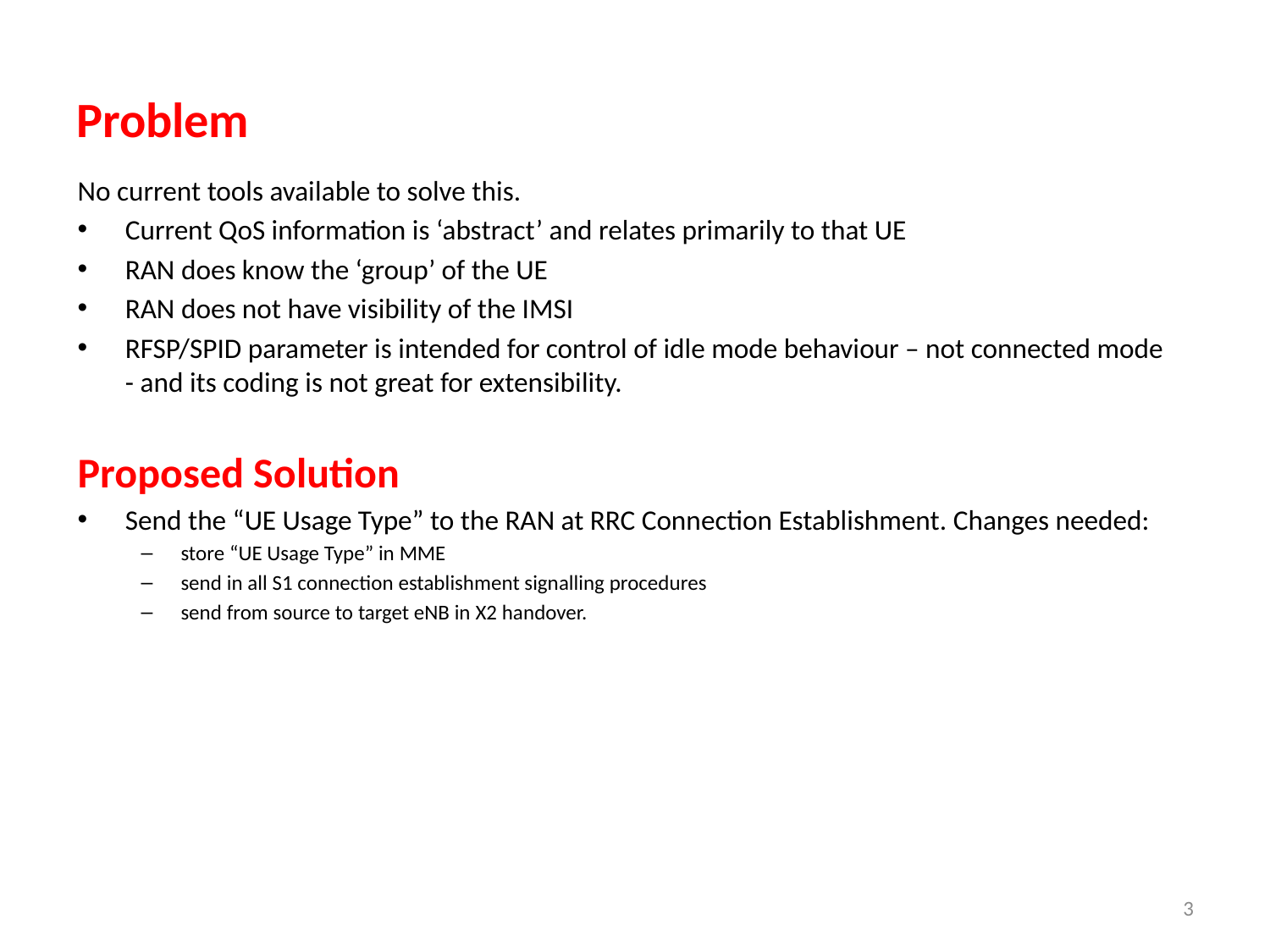

# Problem
No current tools available to solve this.
Current QoS information is ‘abstract’ and relates primarily to that UE
RAN does know the ‘group’ of the UE
RAN does not have visibility of the IMSI
RFSP/SPID parameter is intended for control of idle mode behaviour – not connected mode
- and its coding is not great for extensibility.

Proposed Solution
Send the “UE Usage Type” to the RAN at RRC Connection Establishment. Changes needed:
store “UE Usage Type” in MME
send in all S1 connection establishment signalling procedures
send from source to target eNB in X2 handover.

3